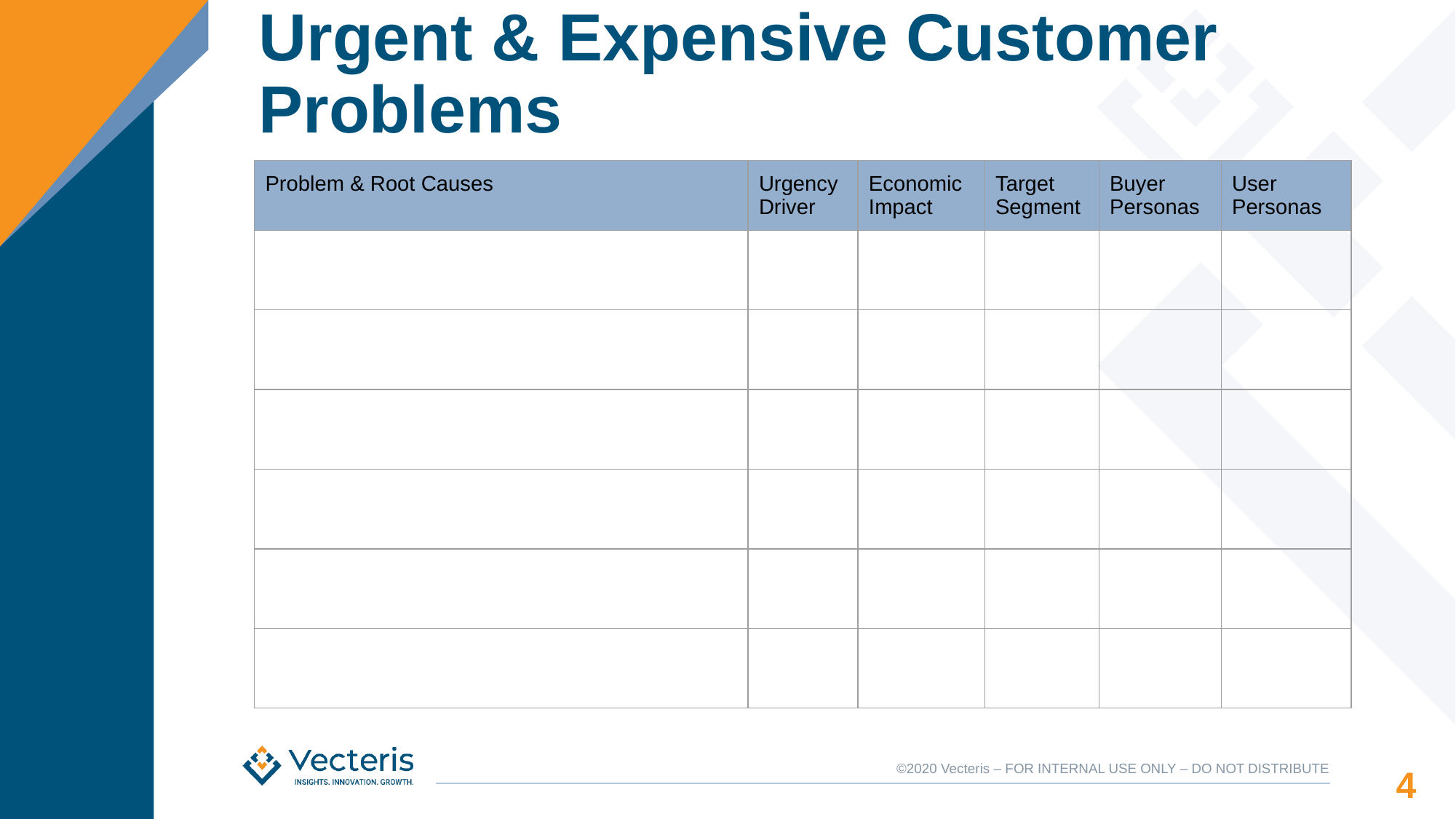

Urgent & Expensive Customer Problems

| Problem & Root Causes | Urgency Driver | Economic Impact | Target Segment | Buyer Personas | User Personas |
| --- | --- | --- | --- | --- | --- |
|  |  |  |  |  |  |
|  |  |  |  |  |  |
|  |  |  |  |  |  |
|  |  |  |  |  |  |
|  |  |  |  |  |  |
|  |  |  |  |  |  |
4
©2020 Vecteris – FOR INTERNAL USE ONLY – DO NOT DISTRIBUTE